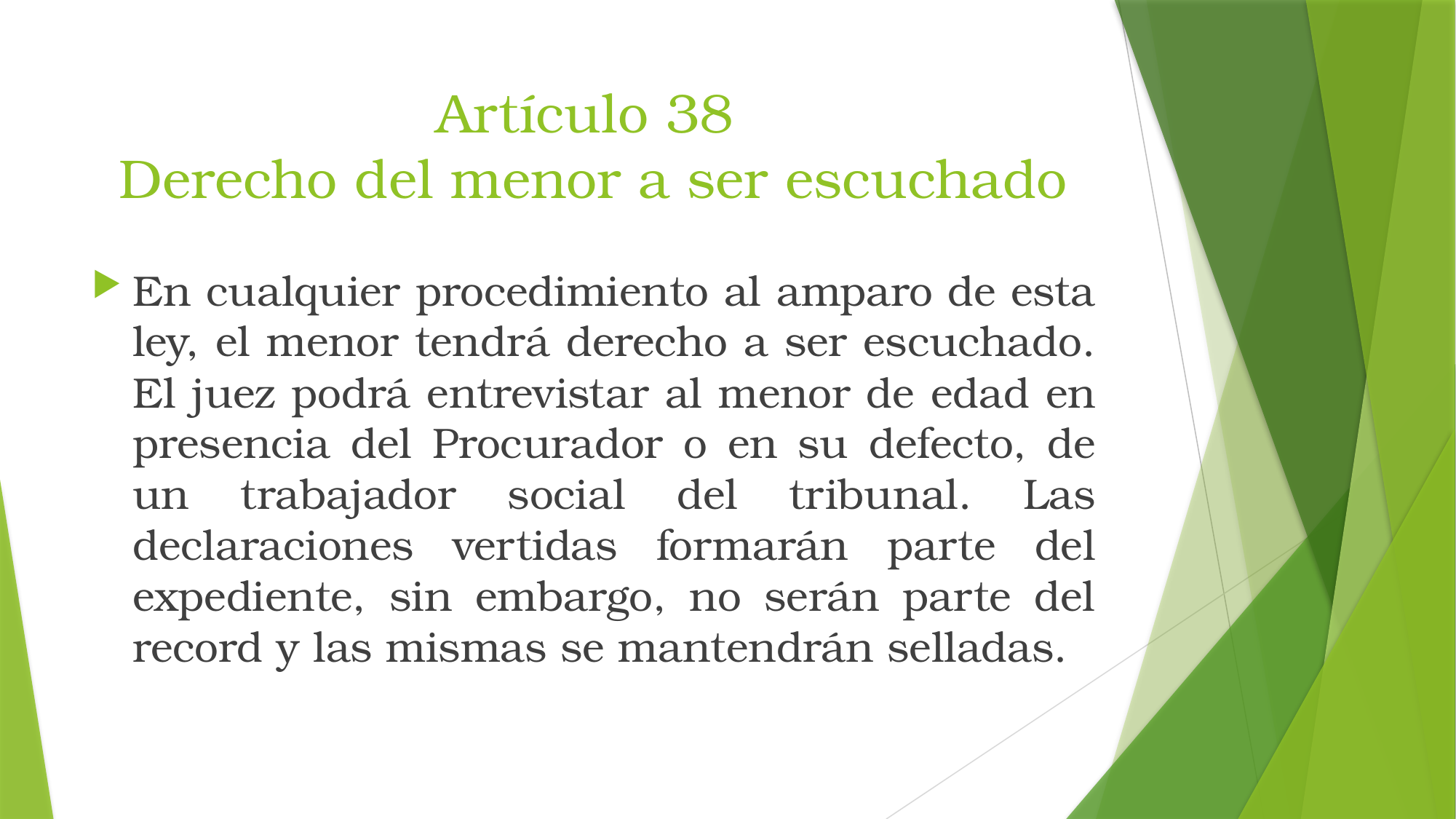

# Artículo 38 Derecho del menor a ser escuchado
En cualquier procedimiento al amparo de esta ley, el menor tendrá derecho a ser escuchado. El juez podrá entrevistar al menor de edad en presencia del Procurador o en su defecto, de un trabajador social del tribunal. Las declaraciones vertidas formarán parte del expediente, sin embargo, no serán parte del record y las mismas se mantendrán selladas.